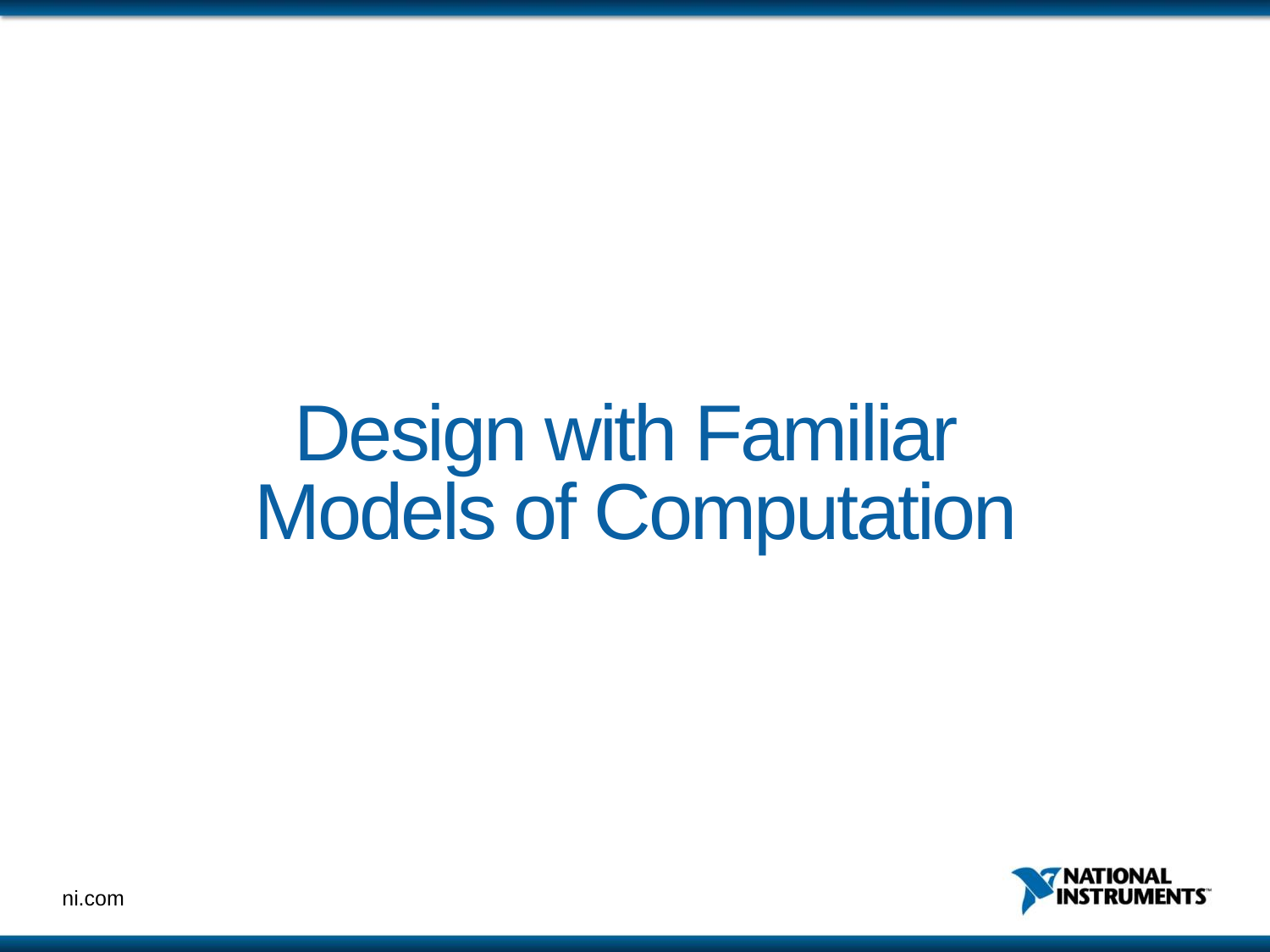

# Design with Familiar Models of Computation